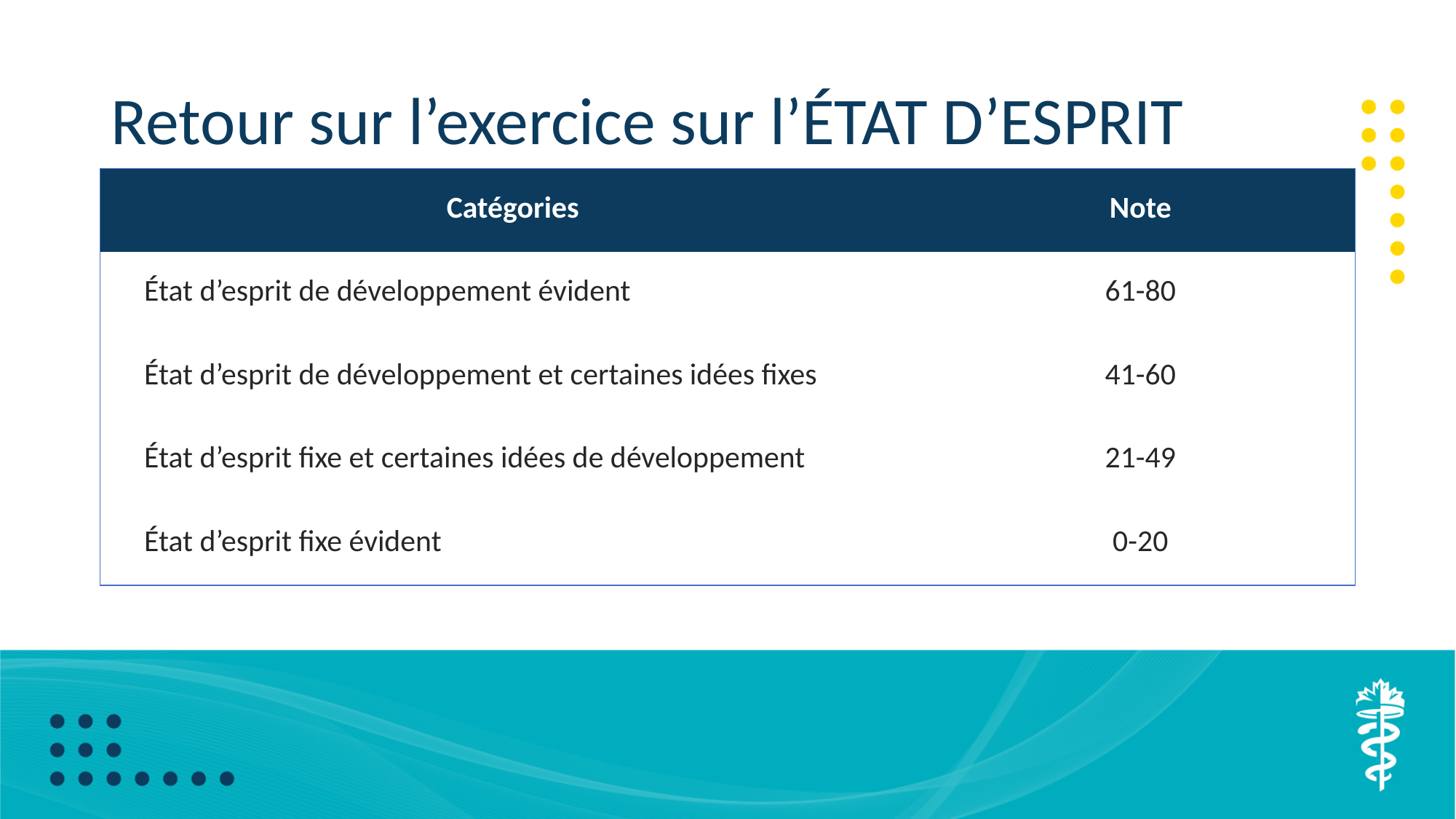

# Retour sur l’exercice sur l’ÉTAT D’ESPRIT
| Catégories | Note |
| --- | --- |
| État d’esprit de développement évident | 61-80 |
| État d’esprit de développement et certaines idées fixes | 41-60 |
| État d’esprit fixe et certaines idées de développement | 21-49 |
| État d’esprit fixe évident | 0-20 |